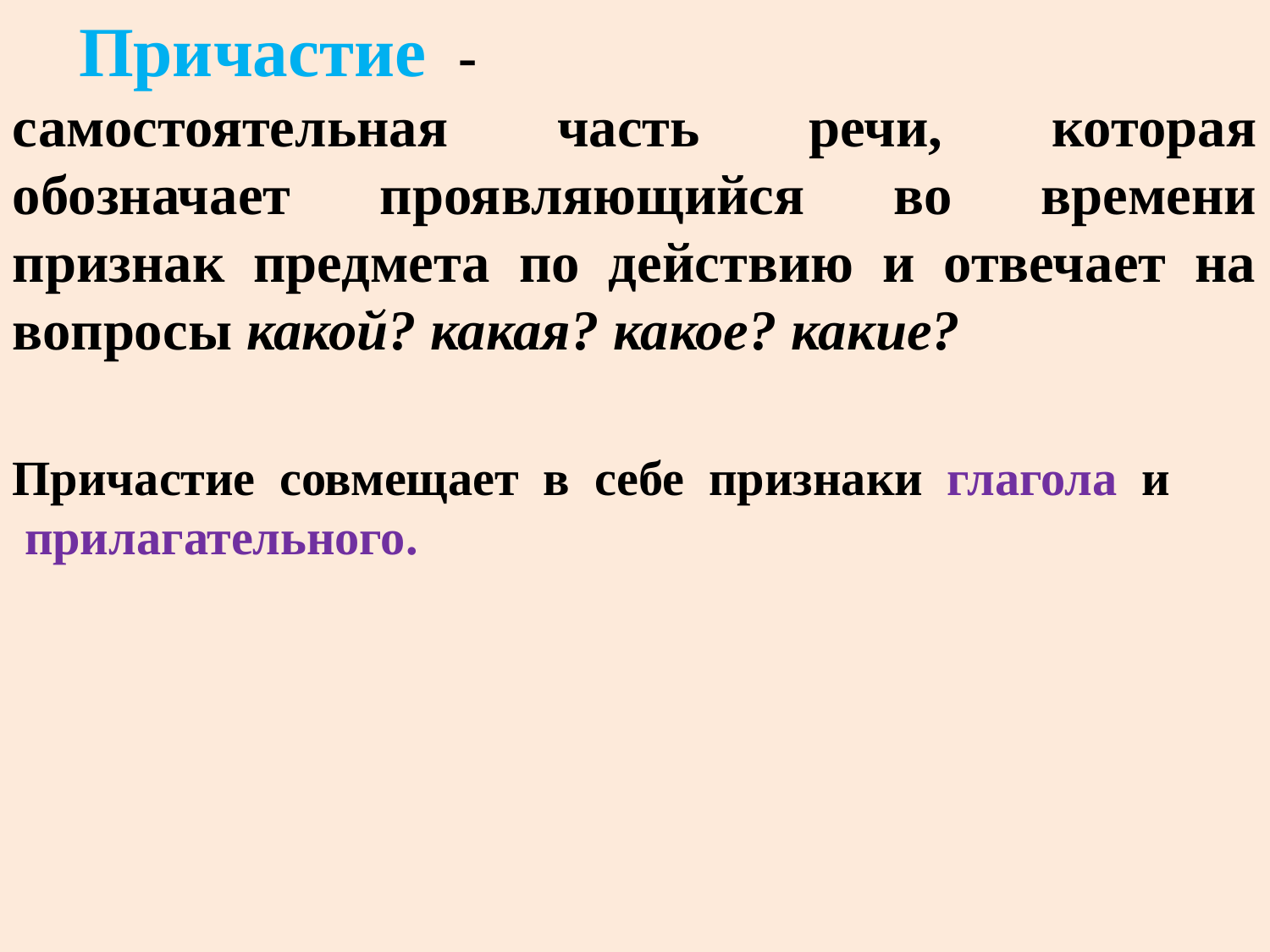

Причастие  -
самостоятельная часть речи, которая обозначает проявляющийся во времени признак предмета по действию и отвечает на вопросы какой? какая? какое? какие?
  
Причастие  совмещает  в  себе  признаки  глагола  и
 прилагательного.